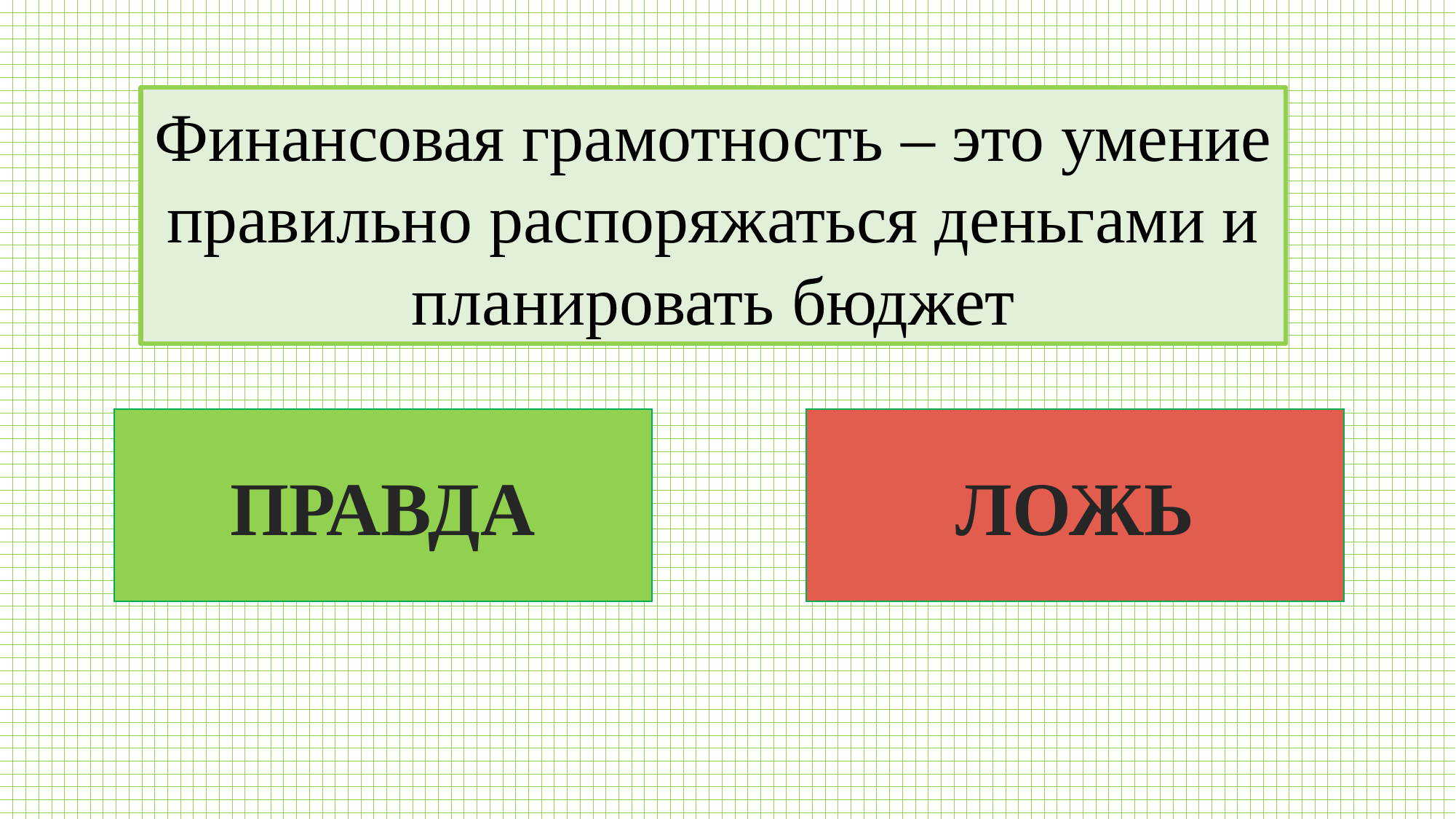

Финансовая грамотность – это умение правильно распоряжаться деньгами и планировать бюджет
ПРАВДА
ЛОЖЬ